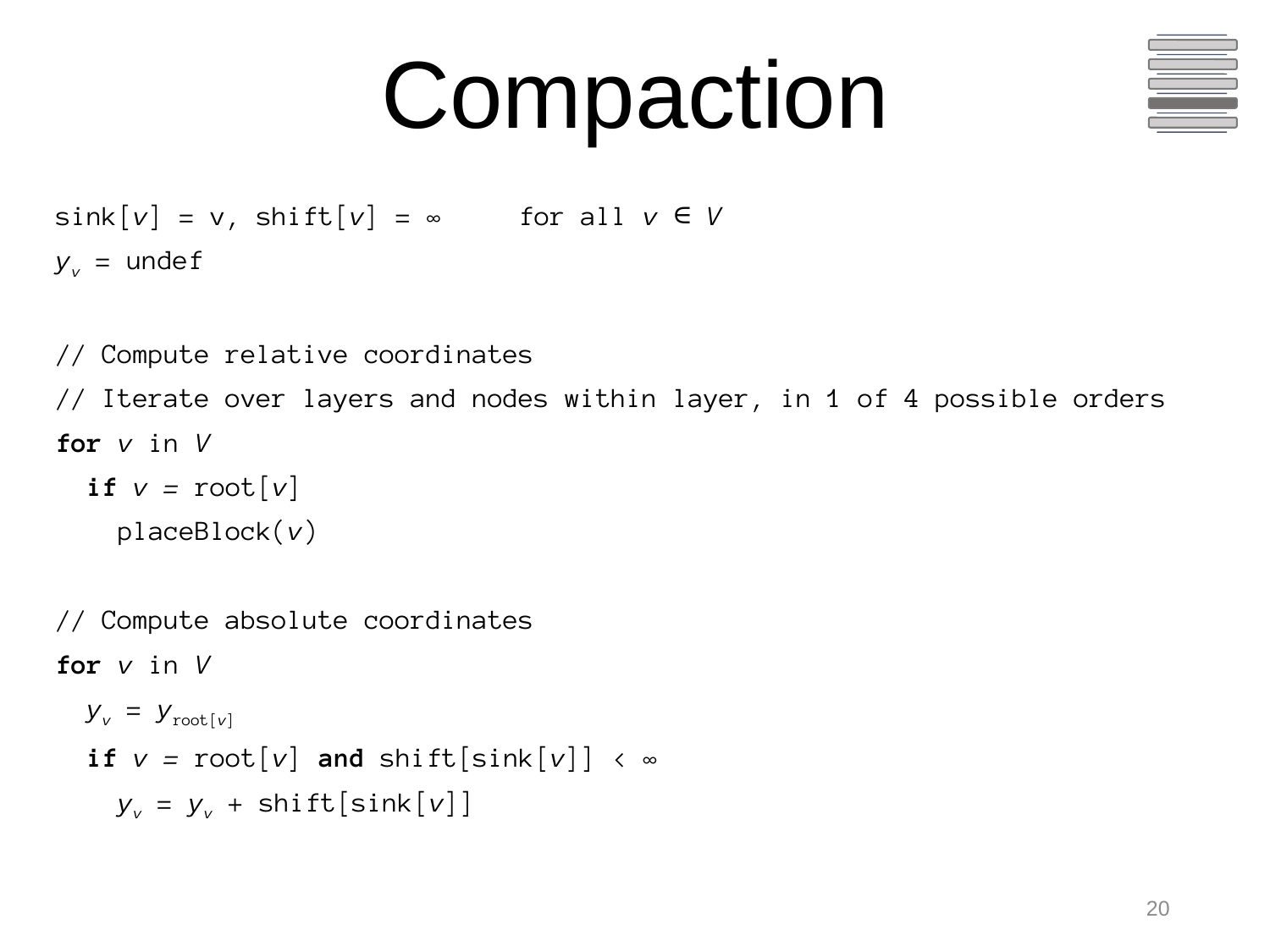

# Compaction
sink[v] = v, shift[v] = ∞     for all v ∈ V
yv = undef

// Compute relative coordinates
// Iterate over layers and nodes within layer, in 1 of 4 possible orders
for v in V
  if v = root[v]
    placeBlock(v)

// Compute absolute coordinates
for v in V
  yv = yroot[v]
  if v = root[v] and shift[sink[v]] < ∞
    yv = yv + shift[sink[v]]
20